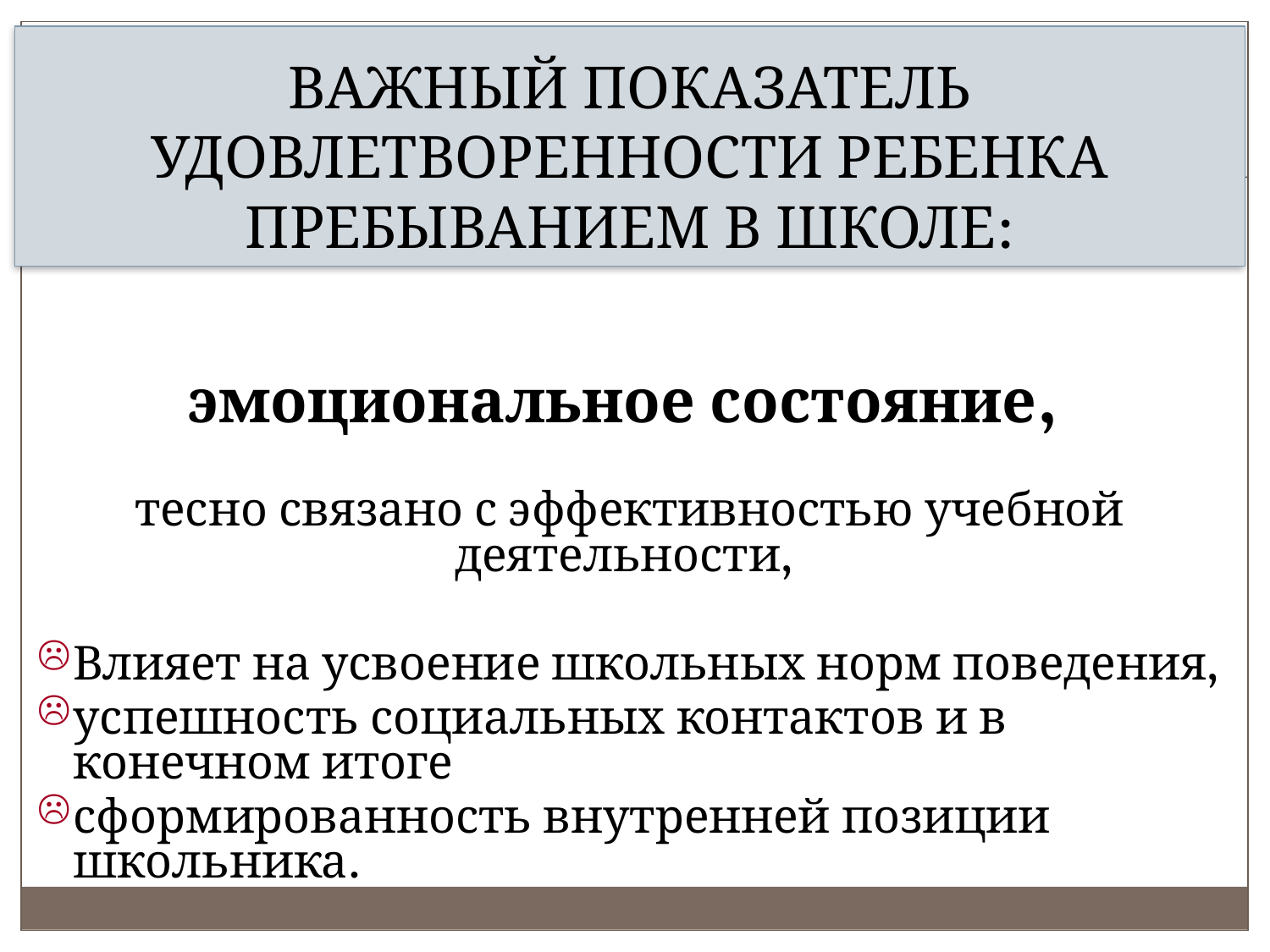

# ВАЖНЫЙ ПОКАЗАТЕЛЬ УДОВЛЕТВОРЕННОСТИ РЕБЕНКА ПРЕБЫВАНИЕМ В ШКОЛЕ:

эмоциональное состояние,

тесно связано с эффективностью учебной деятельности,

Влияет на усвоение школьных норм поведения,
успешность социальных контактов и в конечном итоге
сформированность внутренней позиции школьника.